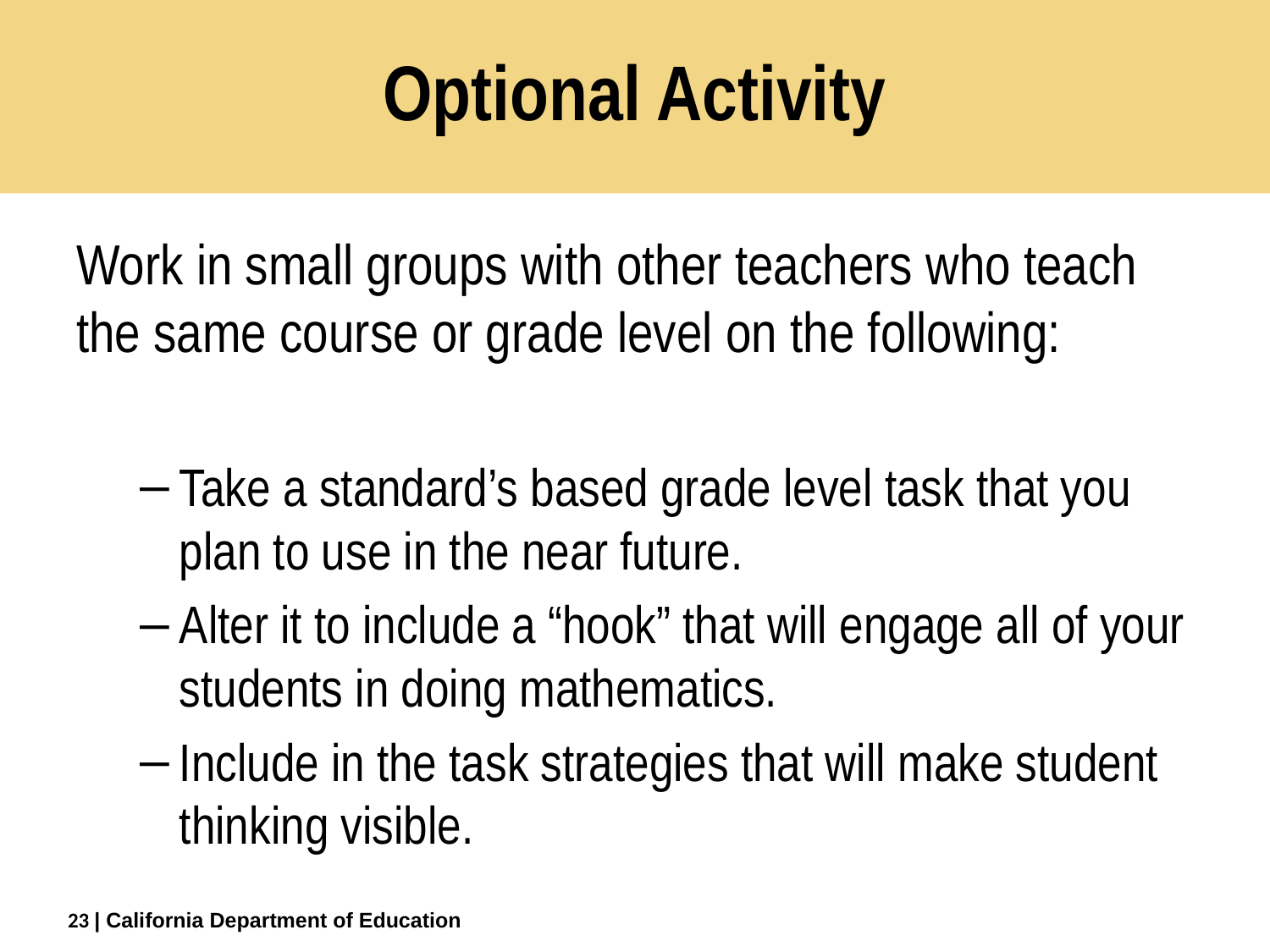

# Optional Activity
Work in small groups with other teachers who teach the same course or grade level on the following:

Take a standard’s based grade level task that you plan to use in the near future.
Alter it to include a “hook” that will engage all of your students in doing mathematics.
Include in the task strategies that will make student thinking visible.
23
| California Department of Education